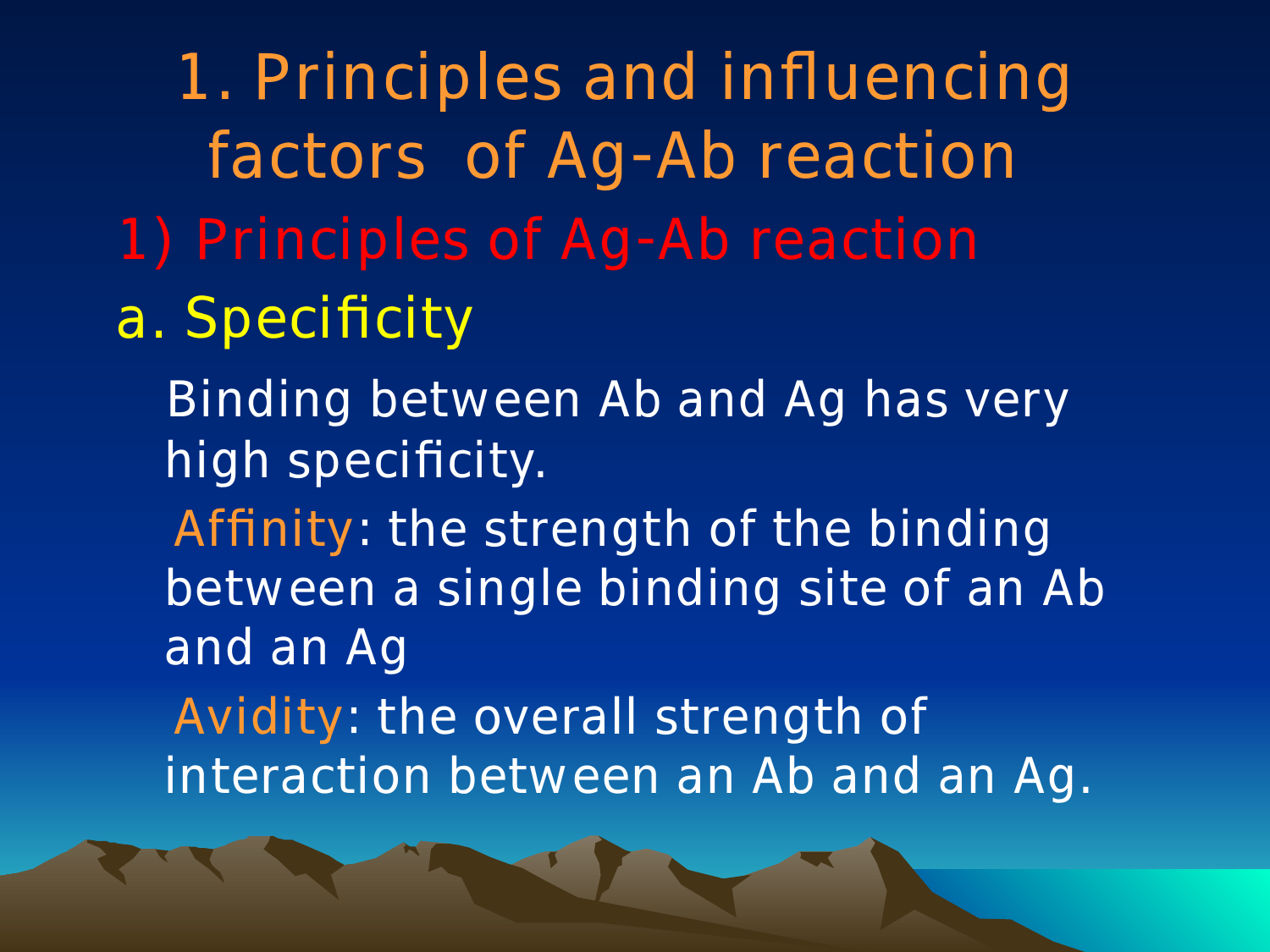

# 1. Principles and influencing factors  of Ag-Ab reaction
1) Principles of Ag-Ab reaction
a. Specificity
   Binding between Ab and Ag has very high specificity.
    Affinity: the strength of the binding between a single binding site of an Ab and an Ag
    Avidity: the overall strength of interaction between an Ab and an Ag.